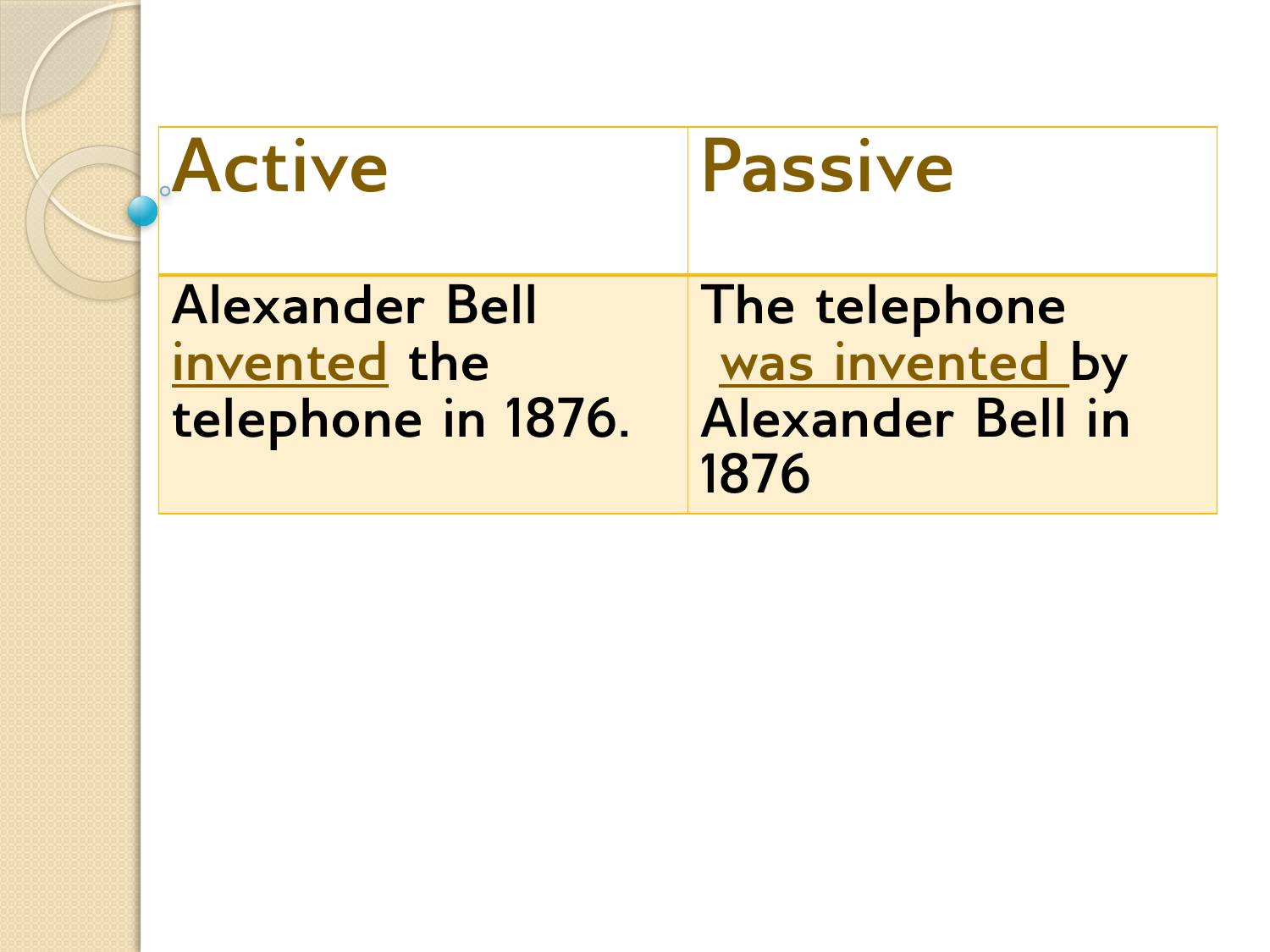

#
| Active | Passive |
| --- | --- |
| Alexander Bell invented the telephone in 1876. | The telephone was invented by Alexander Bell in 1876 |